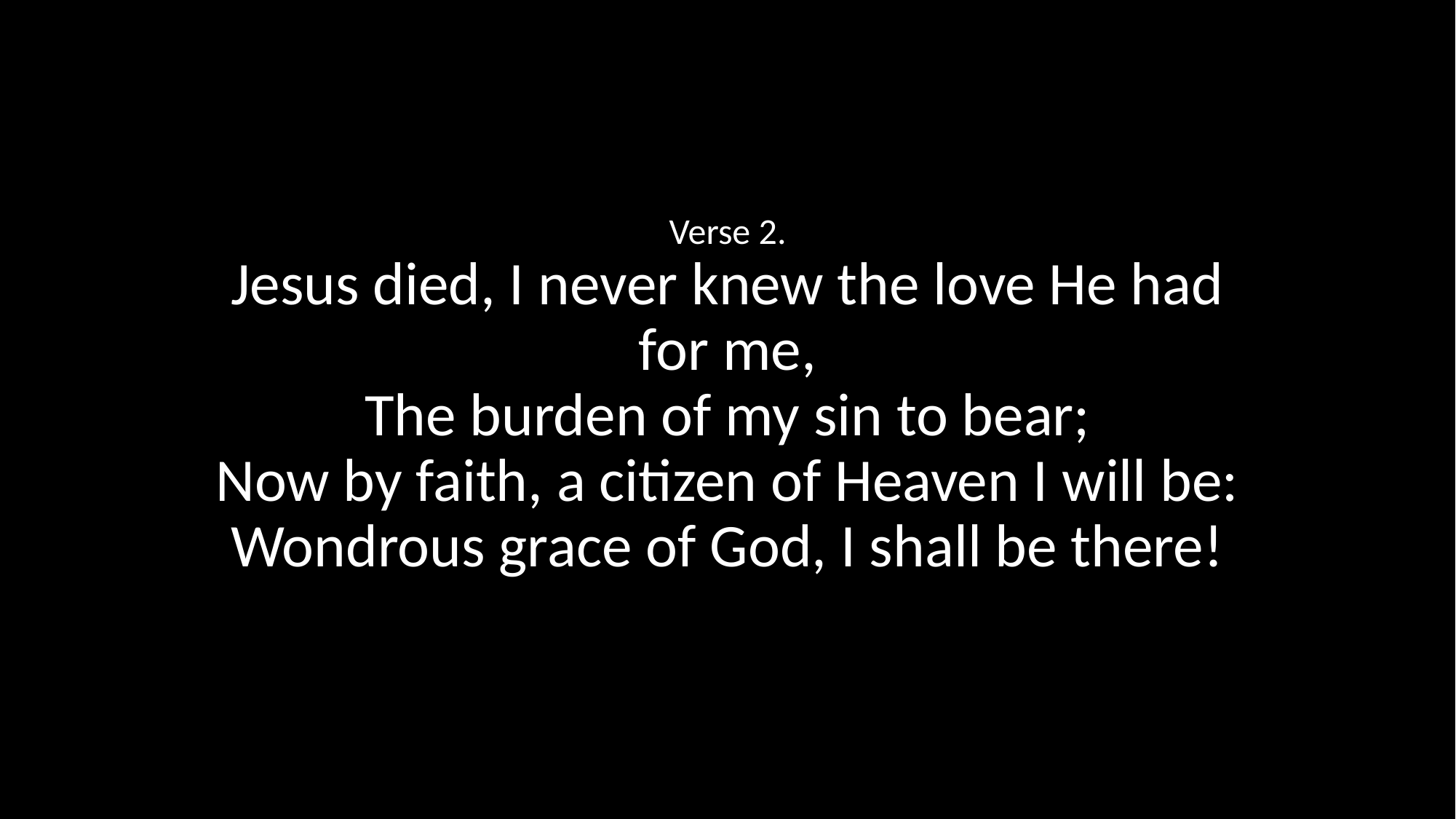

Verse 2.
Jesus died, I never knew the love He had for me,
The burden of my sin to bear;
Now by faith, a citizen of Heaven I will be:
Wondrous grace of God, I shall be there!